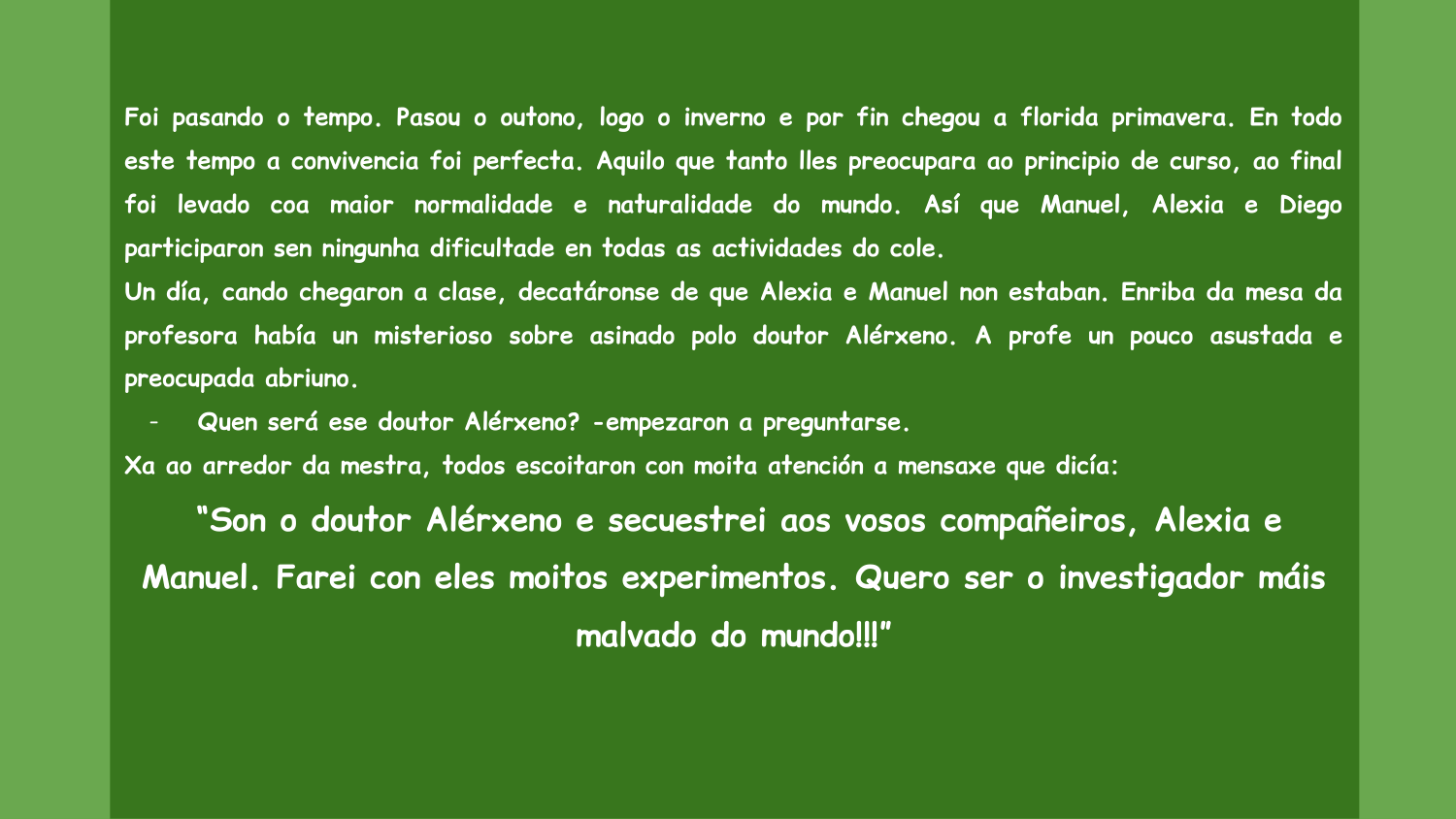

Foi pasando o tempo. Pasou o outono, logo o inverno e por fin chegou a florida primavera. En todo este tempo a convivencia foi perfecta. Aquilo que tanto lles preocupara ao principio de curso, ao final foi levado coa maior normalidade e naturalidade do mundo. Así que Manuel, Alexia e Diego participaron sen ningunha dificultade en todas as actividades do cole.
Un día, cando chegaron a clase, decatáronse de que Alexia e Manuel non estaban. Enriba da mesa da profesora había un misterioso sobre asinado polo doutor Alérxeno. A profe un pouco asustada e preocupada abriuno.
Quen será ese doutor Alérxeno? -empezaron a preguntarse.
Xa ao arredor da mestra, todos escoitaron con moita atención a mensaxe que dicía:
 “Son o doutor Alérxeno e secuestrei aos vosos compañeiros, Alexia e Manuel. Farei con eles moitos experimentos. Quero ser o investigador máis malvado do mundo!!!”